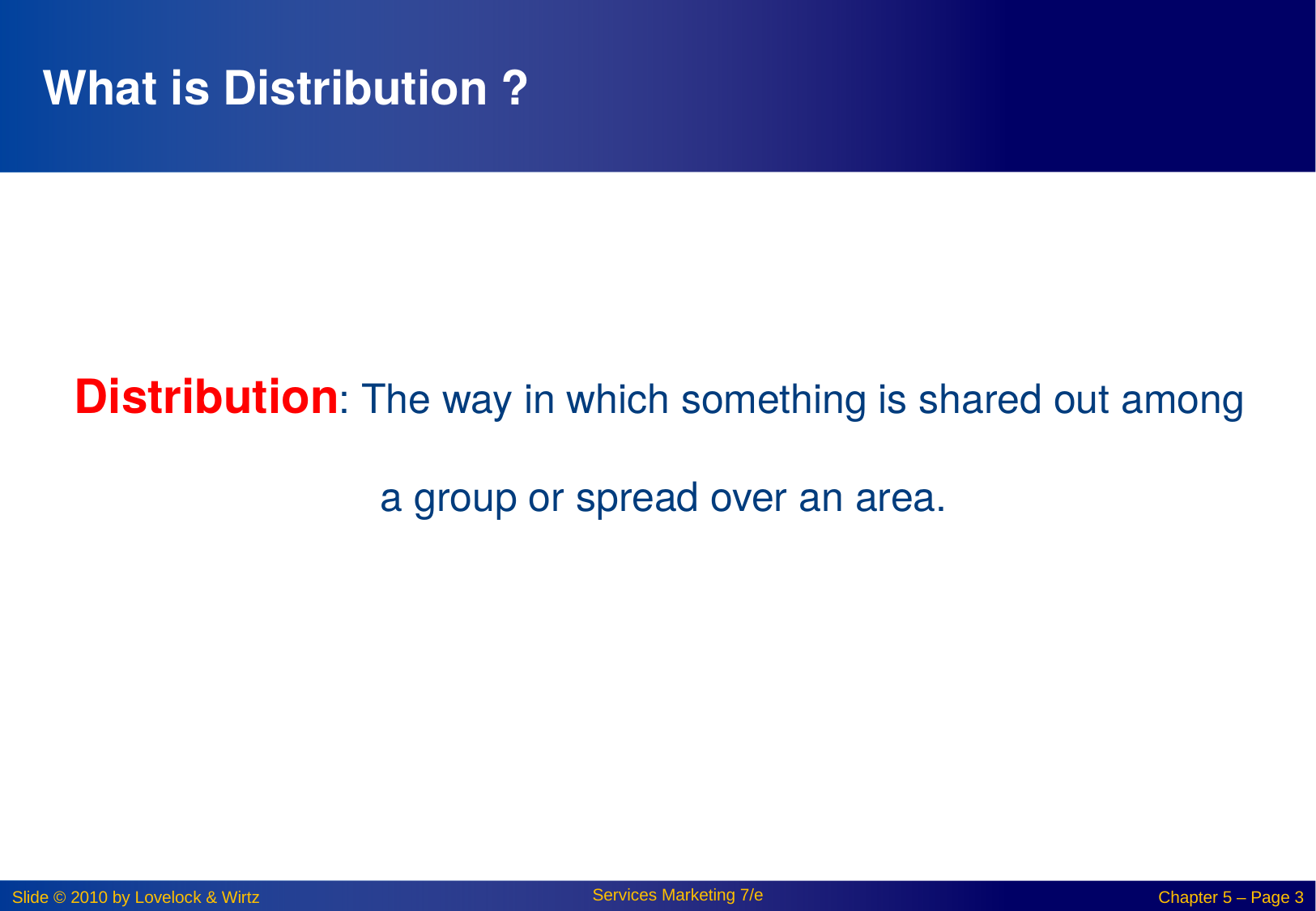

# What is Distribution ?

  Distribution: The way in which something is shared out among
                             a group or spread over an area.